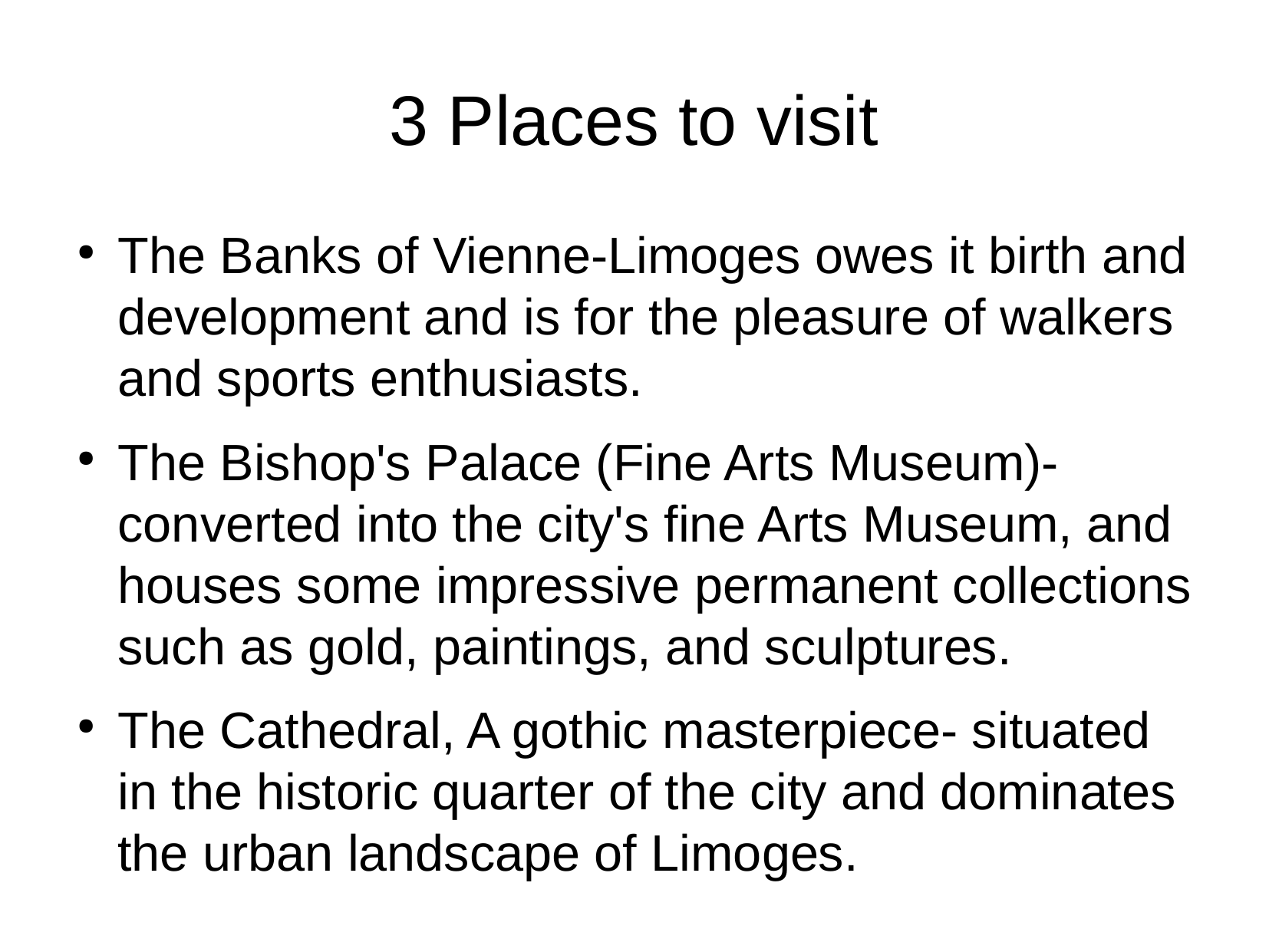

3 Places to visit
The Banks of Vienne-Limoges owes it birth and development and is for the pleasure of walkers and sports enthusiasts.
The Bishop's Palace (Fine Arts Museum)-converted into the city's fine Arts Museum, and houses some impressive permanent collections such as gold, paintings, and sculptures.
The Cathedral, A gothic masterpiece- situated in the historic quarter of the city and dominates the urban landscape of Limoges.